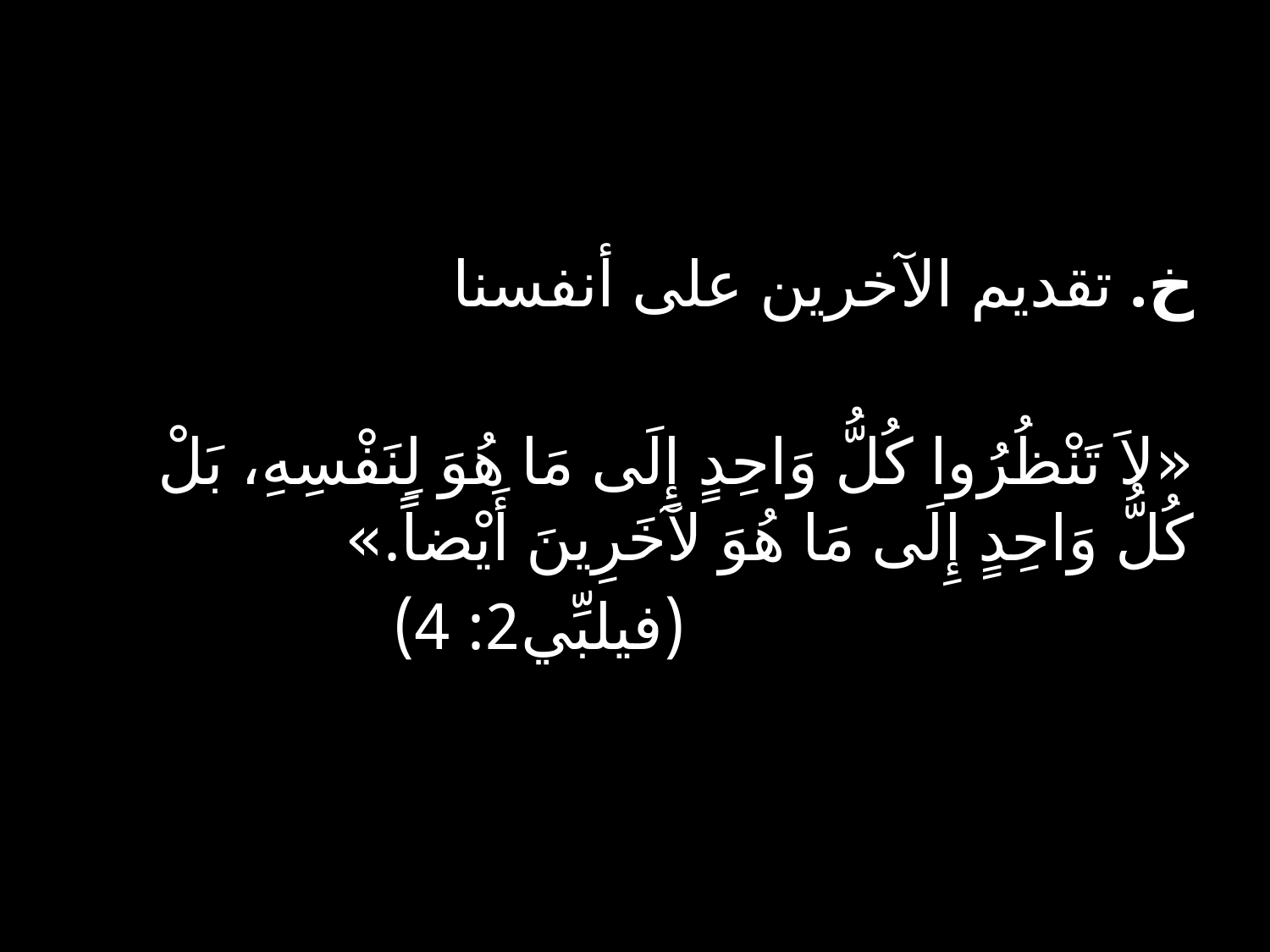

خ. تقديم الآخرين على أنفسنا

«لاَ تَنْظُرُوا كُلُّ وَاحِدٍ إِلَى مَا هُوَ لِنَفْسِهِ، بَلْ كُلُّ وَاحِدٍ إِلَى مَا هُوَ لآخَرِينَ أَيْضاً.»
					(فيلبِّي2: 4)